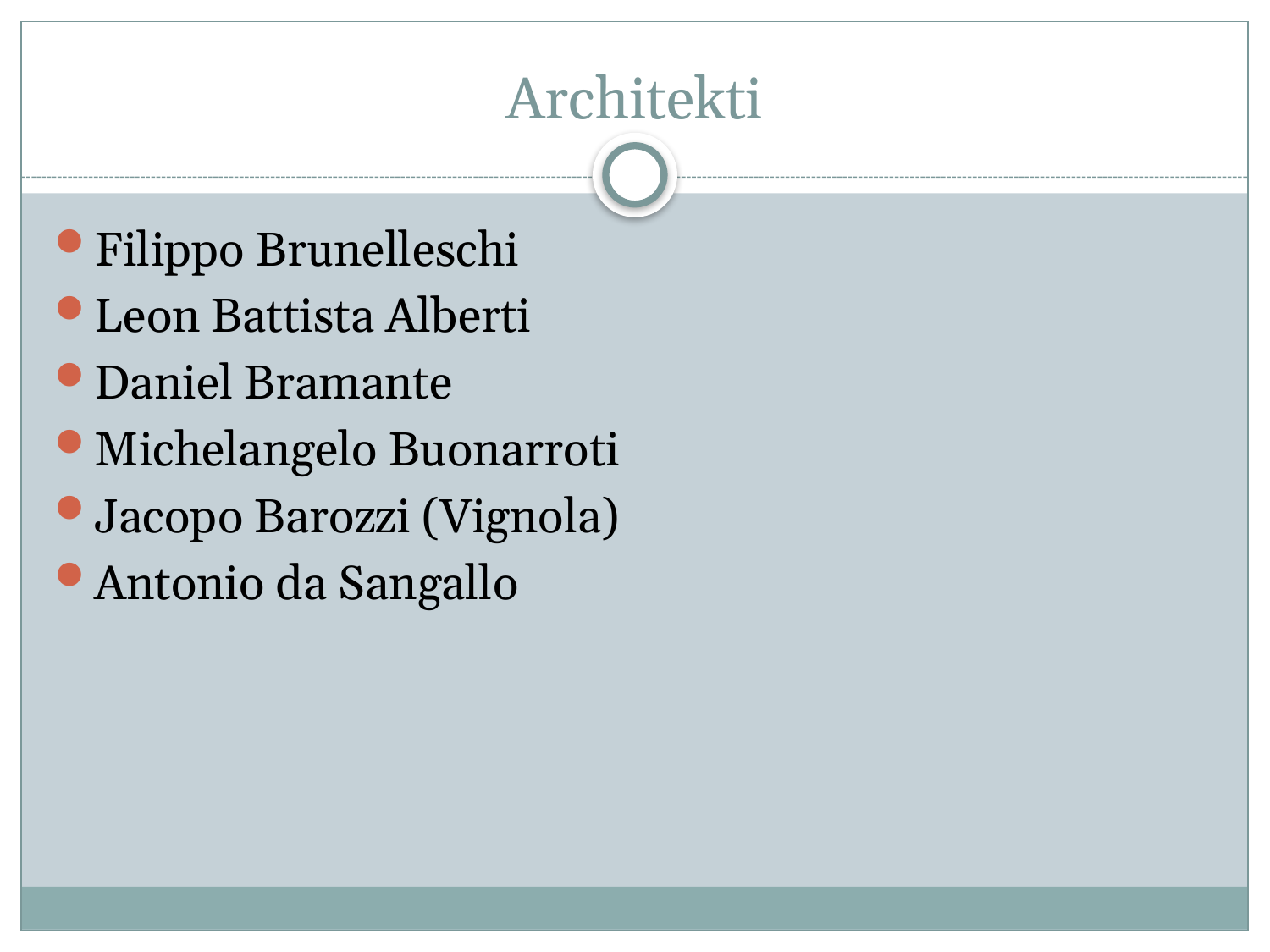

# Architekti
Filippo Brunelleschi
Leon Battista Alberti
Daniel Bramante
Michelangelo Buonarroti
Jacopo Barozzi (Vignola)
Antonio da Sangallo